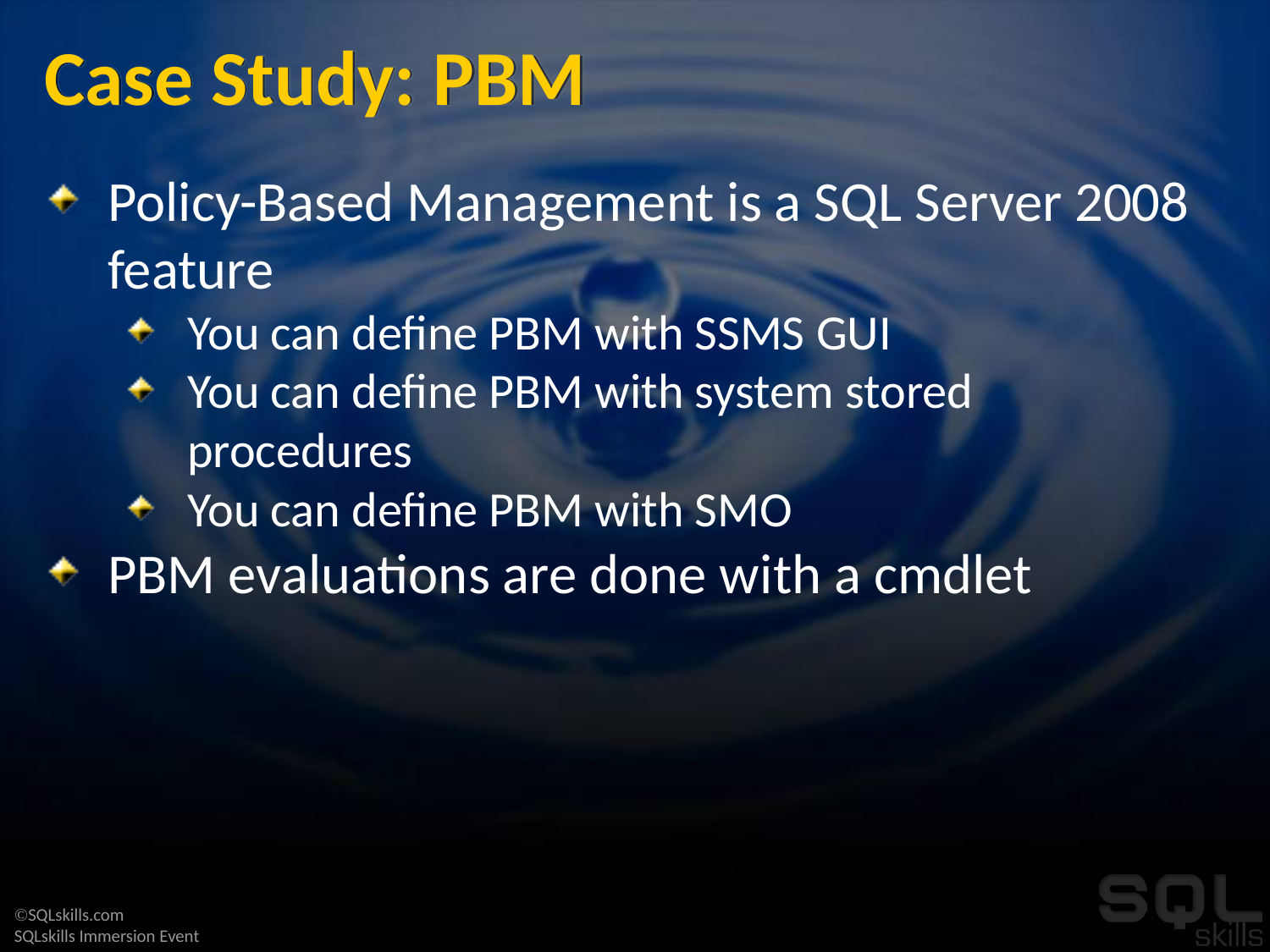

# Case Study: PBM
Policy-Based Management is a SQL Server 2008 feature
You can define PBM with SSMS GUI
You can define PBM with system stored procedures
You can define PBM with SMO
PBM evaluations are done with a cmdlet